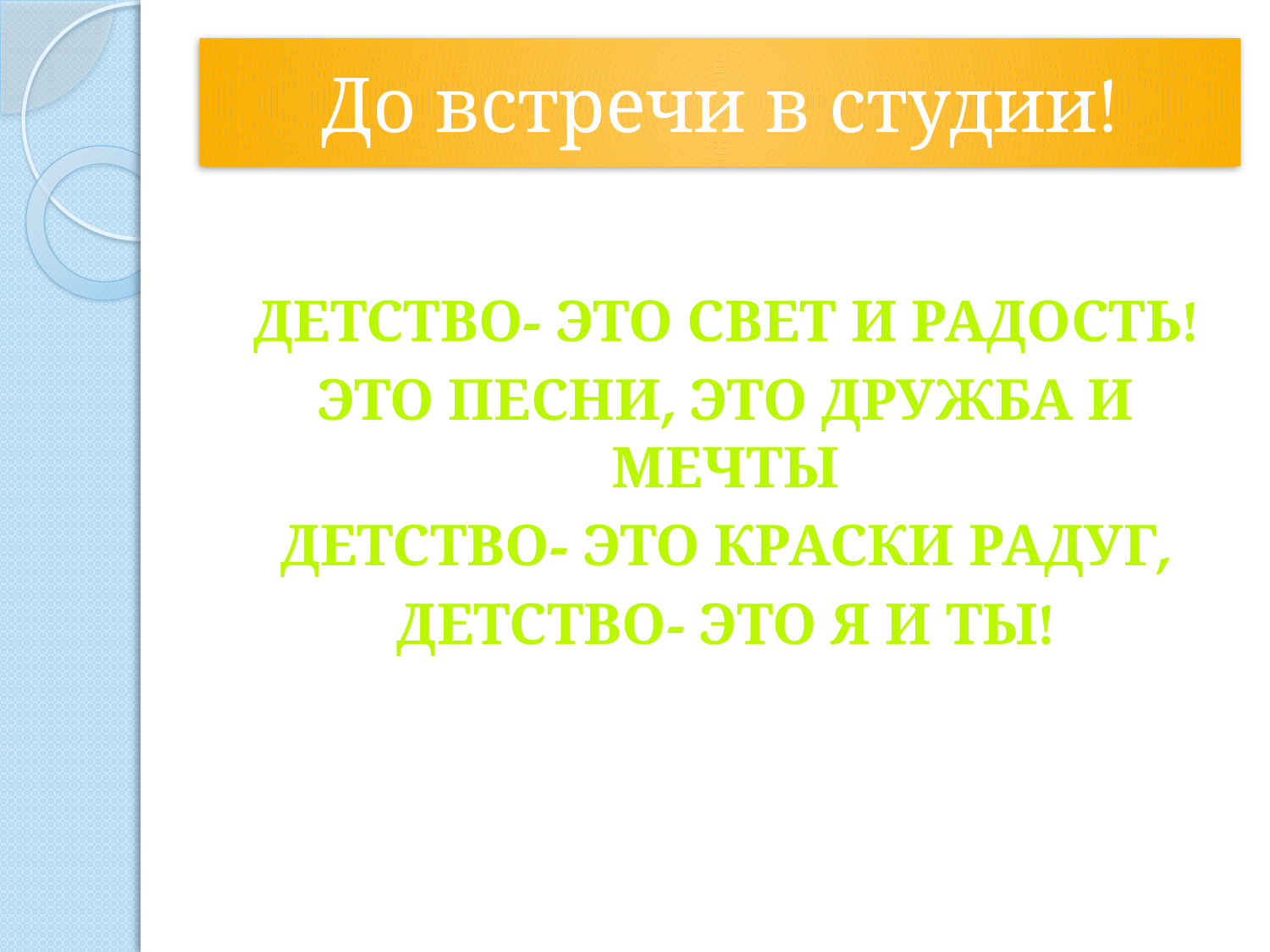

# До встречи в студии!

Детство- это свет и радость!
Это песни, это дружба и мечты
Детство- это краски радуг,
Детство- это я и ты!